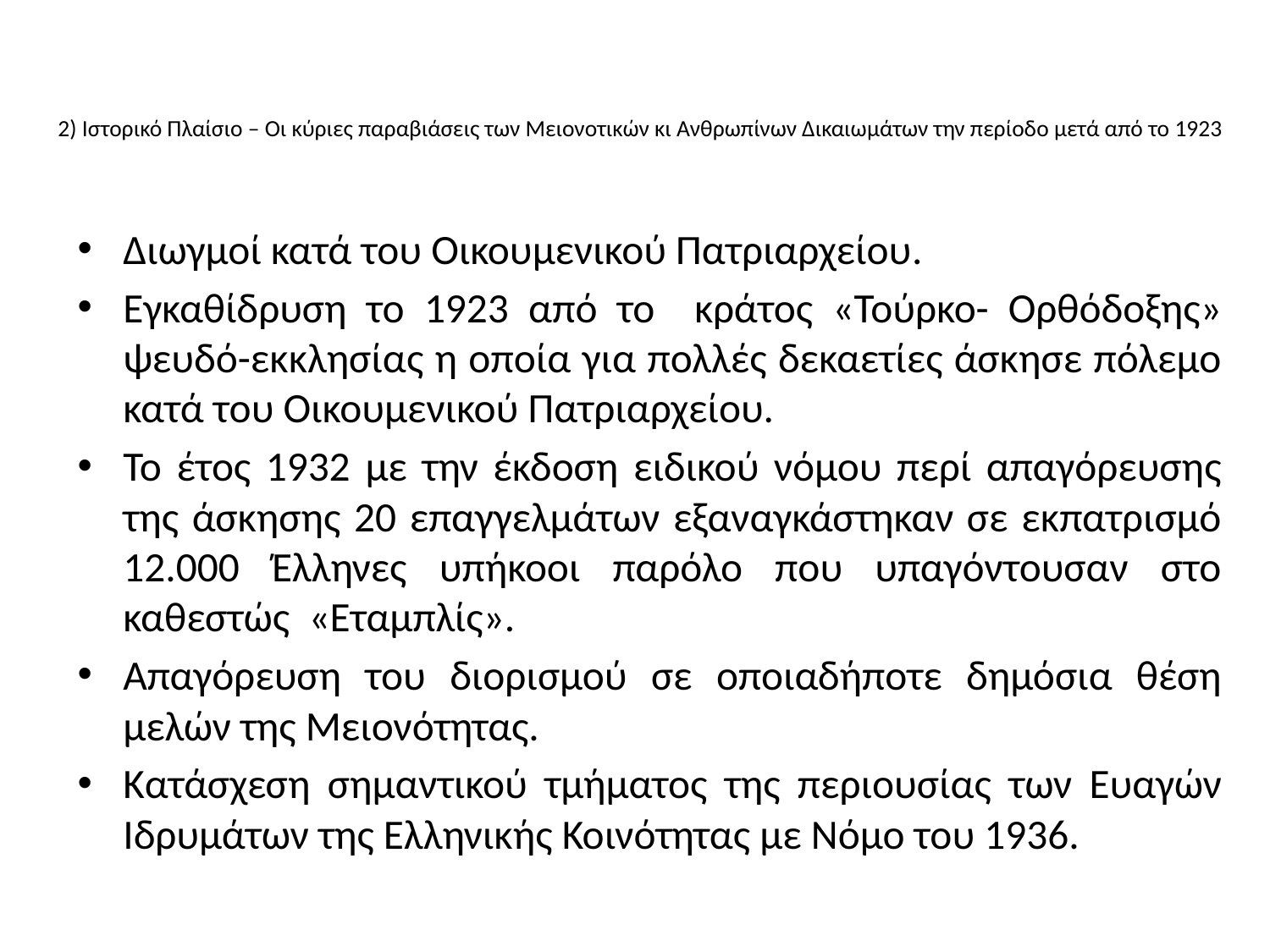

# 2) Ιστορικό Πλαίσιο – Οι κύριες παραβιάσεις των Μειονοτικών κι Ανθρωπίνων Δικαιωμάτων την περίοδο μετά από το 1923
Διωγμοί κατά του Οικουμενικού Πατριαρχείου.
Εγκαθίδρυση το 1923 από το  κράτος «Τούρκο- Ορθόδοξης» ψευδό-εκκλησίας η οποία για πολλές δεκαετίες άσκησε πόλεμο κατά του Οικουμενικού Πατριαρχείου.
Το έτος 1932 με την έκδοση ειδικού νόμου περί απαγόρευσης της άσκησης 20 επαγγελμάτων εξαναγκάστηκαν σε εκπατρισμό 12.000 Έλληνες υπήκοοι παρόλο που υπαγόντουσαν στο καθεστώς  «Εταμπλίς».
Απαγόρευση του διορισμού σε οποιαδήποτε δημόσια θέση μελών της Μειονότητας.
Κατάσχεση σημαντικού τμήματος της περιουσίας των Ευαγών Ιδρυμάτων της Ελληνικής Κοινότητας με Νόμο του 1936.